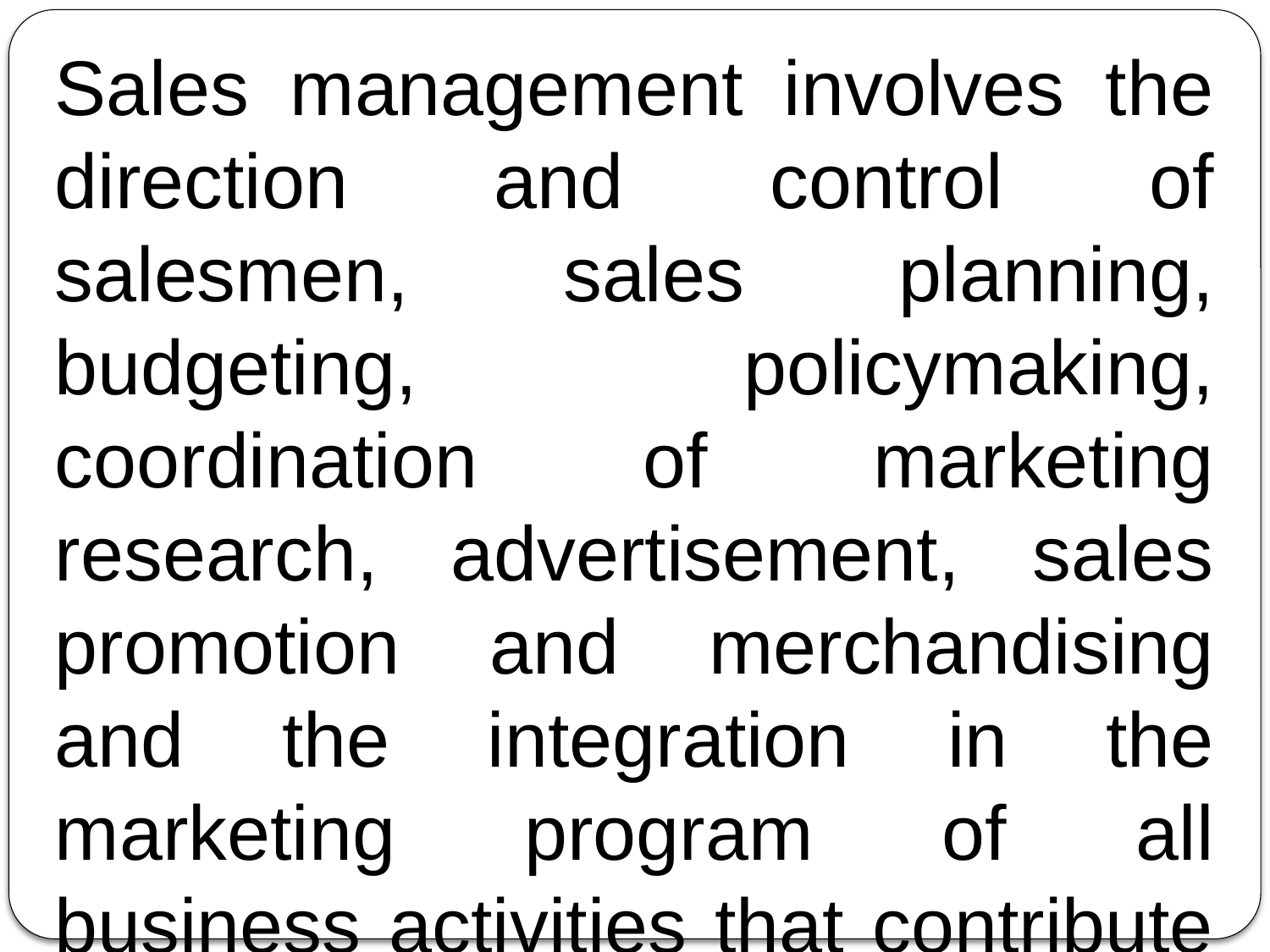

Sales management involves the direction and control of salesmen, sales planning, budgeting, policymaking, coordination of marketing research, advertisement, sales promotion and merchandising and the integration in the marketing program of all business activities that contribute to the increased sales and profits.